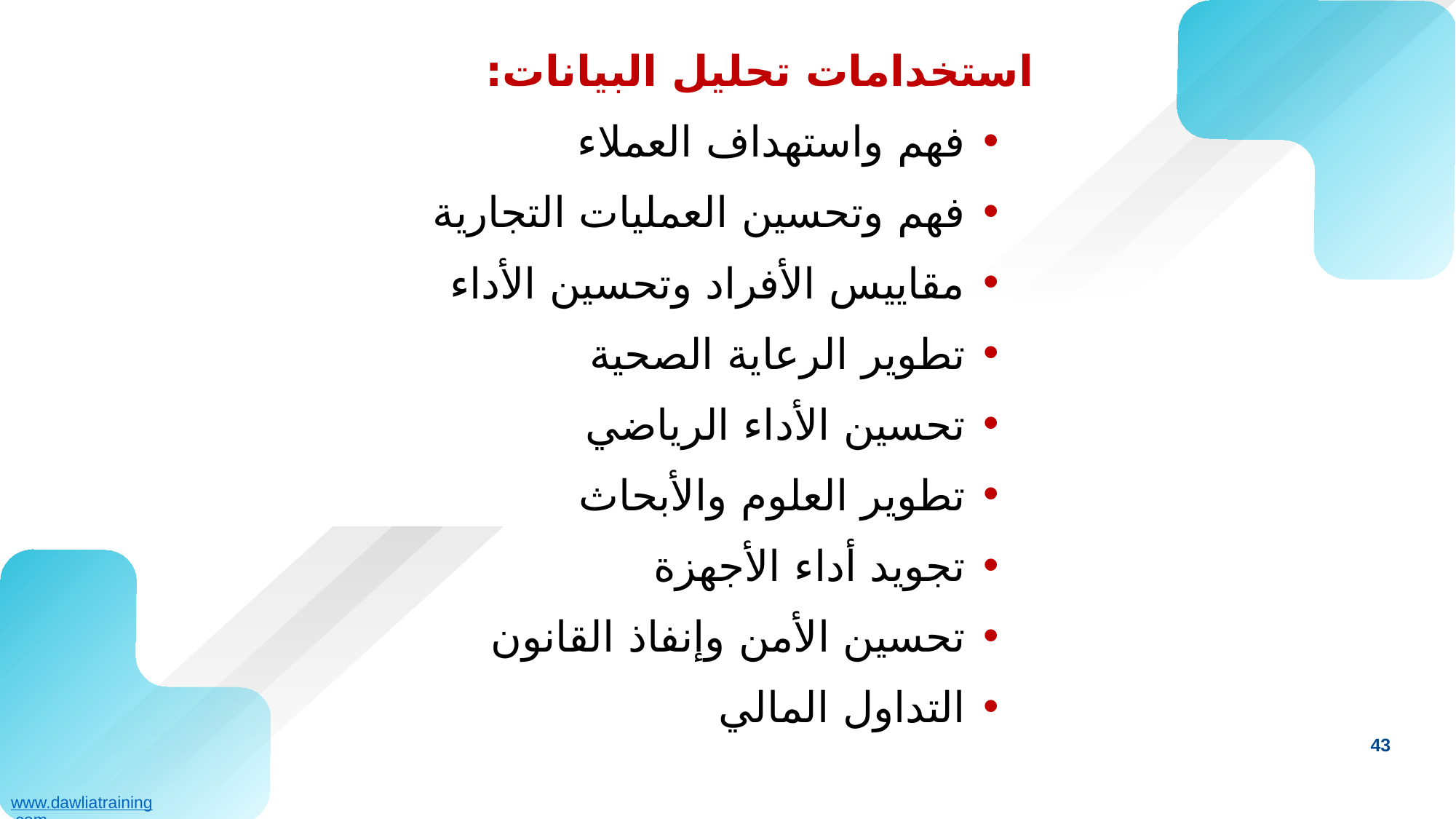

استخدامات تحليل البيانات:
 فهم واستهداف العملاء
 فهم وتحسين العمليات التجارية
 مقاييس الأفراد وتحسين الأداء
 تطوير الرعاية الصحية
 تحسين الأداء الرياضي
 تطوير العلوم والأبحاث
 تجويد أداء الأجهزة
 تحسين الأمن وإنفاذ القانون
 التداول المالي

www.dawliatraining.com